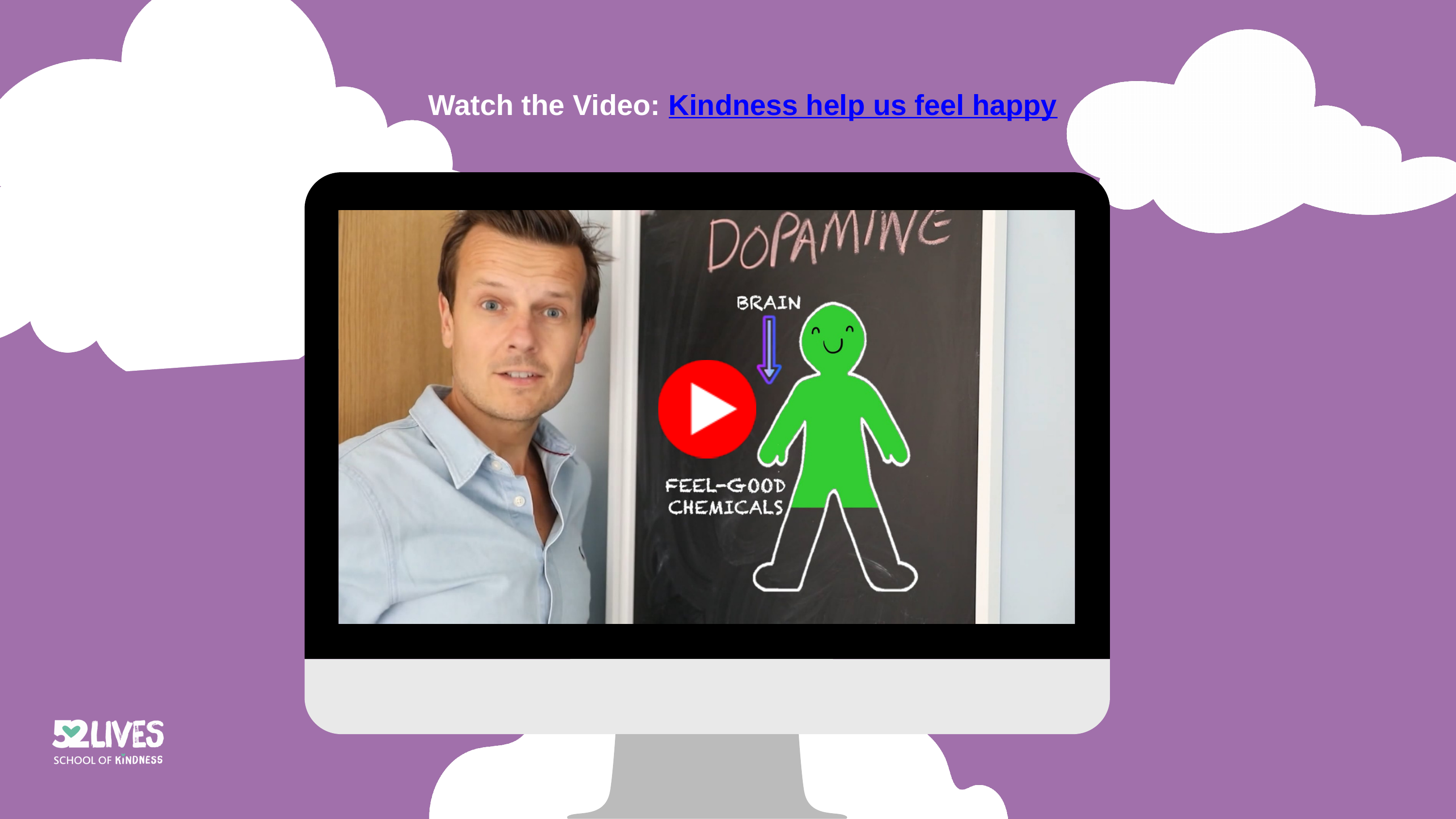

Watch the Video: Kindness help us feel happy